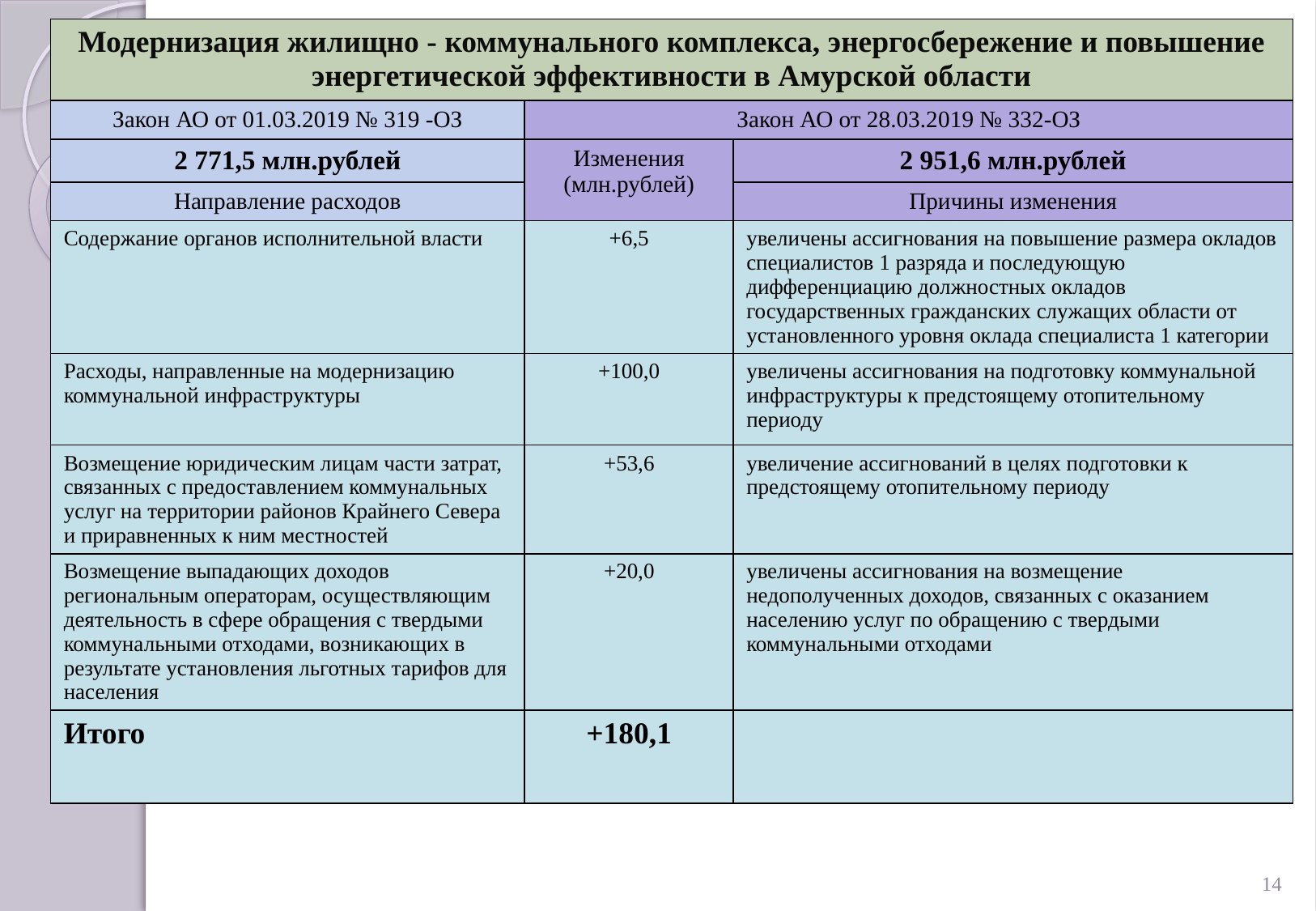

| Модернизация жилищно - коммунального комплекса, энергосбережение и повышение энергетической эффективности в Амурской области |  |  |
| --- | --- | --- |
| Закон АО от 01.03.2019 № 319 -ОЗ | Закон АО от 28.03.2019 № 332-ОЗ |  |
| 2 771,5 млн.рублей | Изменения (млн.рублей) | 2 951,6 млн.рублей |
| Направление расходов |  | Причины изменения |
| Содержание органов исполнительной власти | +6,5 | увеличены ассигнования на повышение размера окладов специалистов 1 разряда и последующую дифференциацию должностных окладов государственных гражданских служащих области от установленного уровня оклада специалиста 1 категории |
| Расходы, направленные на модернизацию коммунальной инфраструктуры | +100,0 | увеличены ассигнования на подготовку коммунальной инфраструктуры к предстоящему отопительному периоду |
| Возмещение юридическим лицам части затрат, связанных с предоставлением коммунальных услуг на территории районов Крайнего Севера и приравненных к ним местностей | +53,6 | увеличение ассигнований в целях подготовки к предстоящему отопительному периоду |
| Возмещение выпадающих доходов региональным операторам, осуществляющим деятельность в сфере обращения с твердыми коммунальными отходами, возникающих в результате установления льготных тарифов для населения | +20,0 | увеличены ассигнования на возмещение недополученных доходов, связанных с оказанием населению услуг по обращению с твердыми коммунальными отходами |
| Итого | +180,1 |  |
14